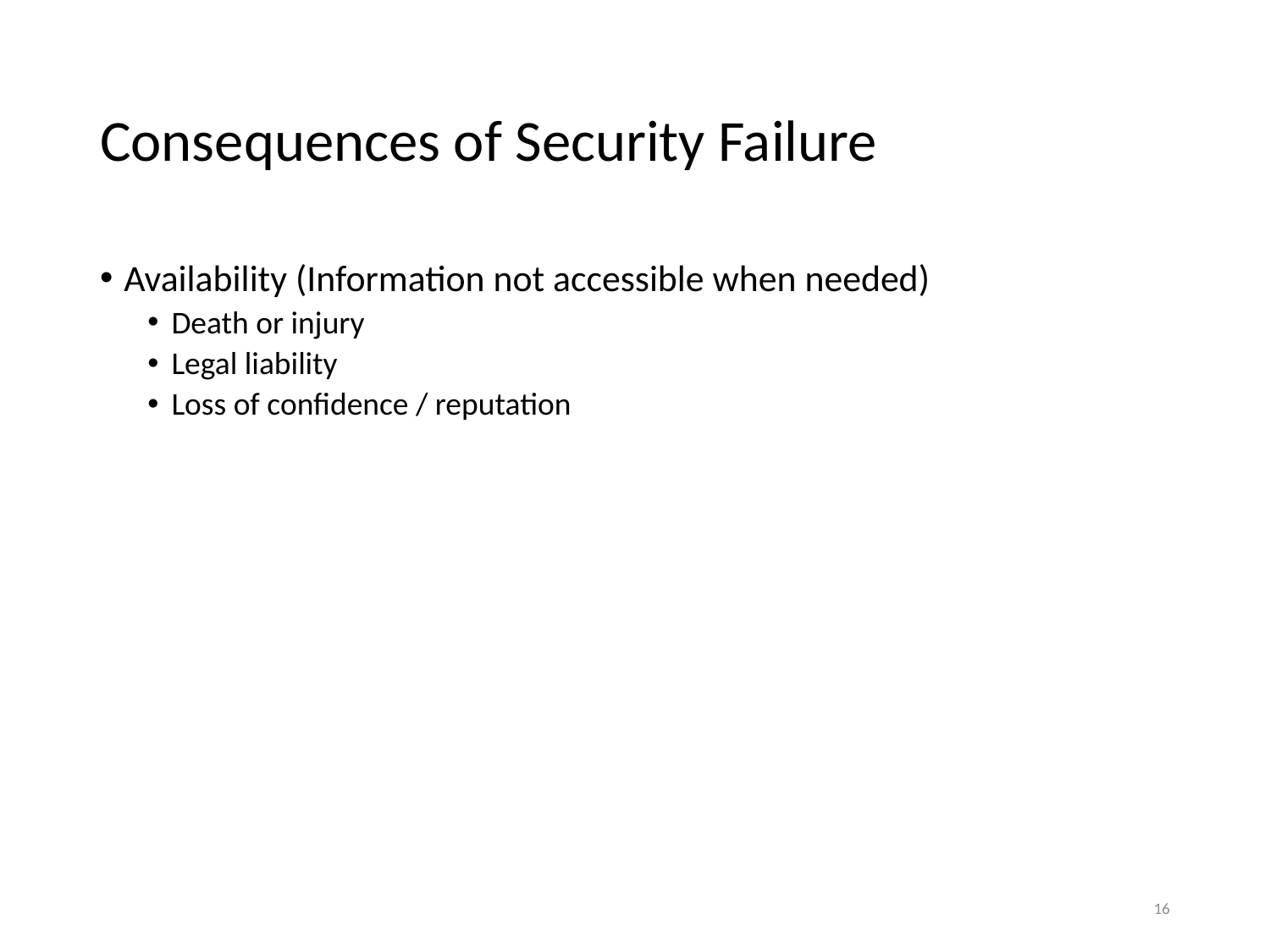

# Consequences of Security Failure
Availability (Information not accessible when needed)
Death or injury
Legal liability
Loss of confidence / reputation
16